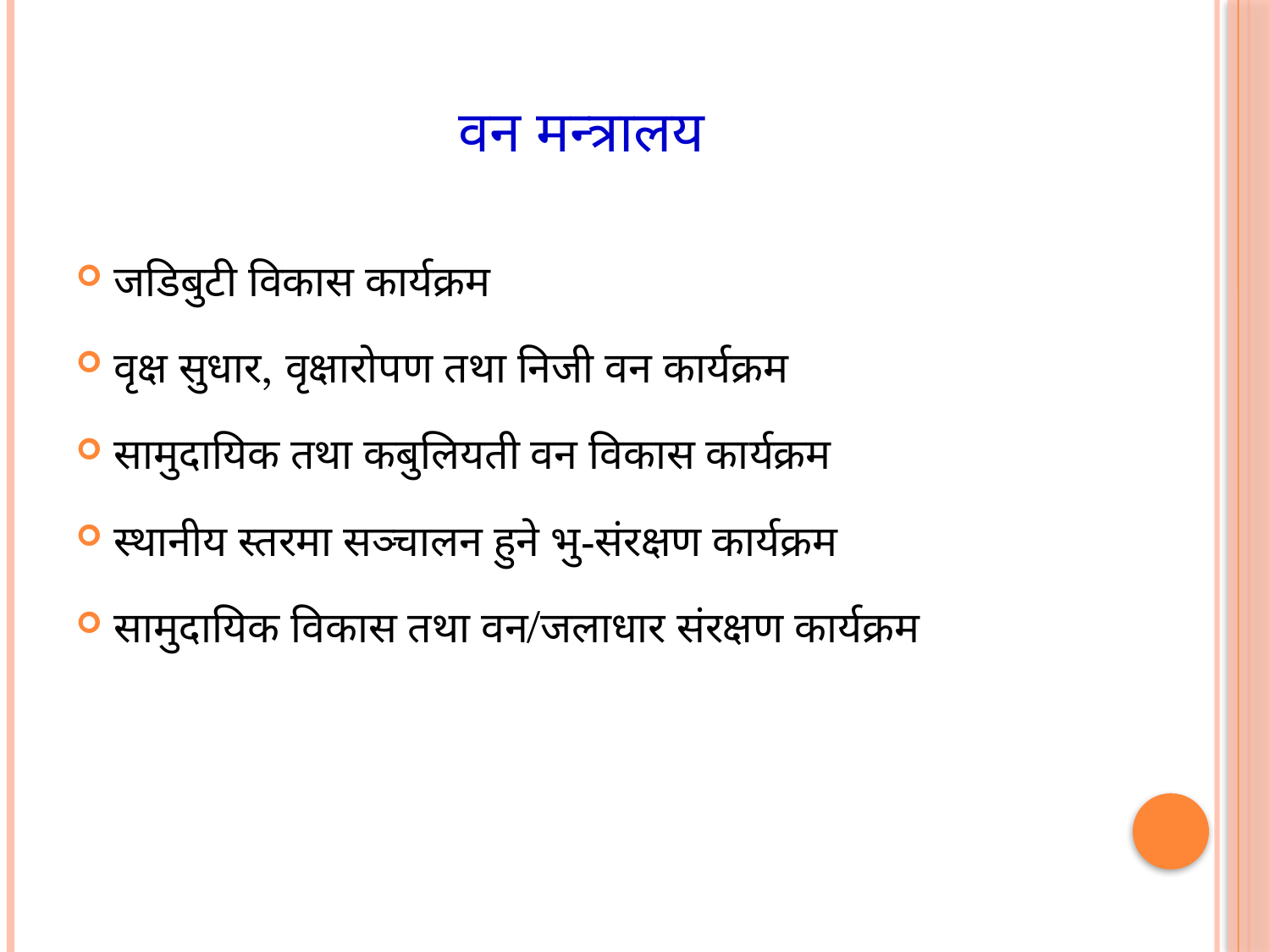

# वन मन्त्रालय
जडिबुटी विकास कार्यक्रम
वृक्ष सुधार, वृक्षारोपण तथा निजी वन कार्यक्रम
सामुदायिक तथा कबुलियती वन विकास कार्यक्रम
स्थानीय स्तरमा सञ्चालन हुने भु-संरक्षण कार्यक्रम
सामुदायिक विकास तथा वन/जलाधार संरक्षण कार्यक्रम